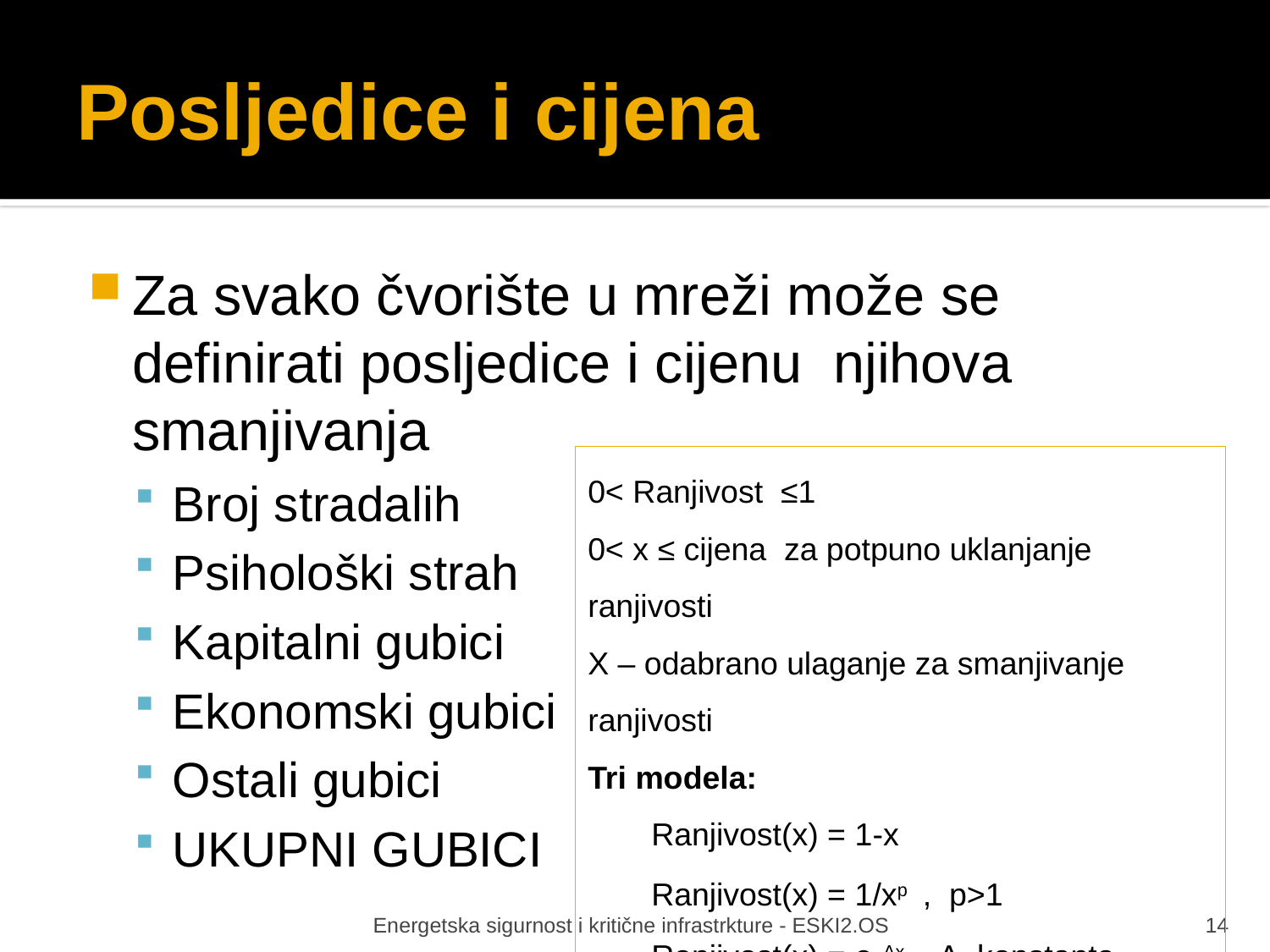

# Posljedice i cijena
Za svako čvorište u mreži može se definirati posljedice i cijenu  njihova smanjivanja
Broj stradalih
Psihološki strah
Kapitalni gubici
Ekonomski gubici
Ostali gubici
UKUPNI GUBICI
0< Ranjivost  ≤1
0< x ≤ cijena  za potpuno uklanjanje ranjivosti
X – odabrano ulaganje za smanjivanje ranjivosti
Tri modela:
Ranjivost(x) = 1-x
Ranjivost(x) = 1/xp   ,  p>1
Ranjivost(x) = e-Ax  , A -konstanta
Energetska sigurnost i kritične infrastrkture - ESKI2.OS
14